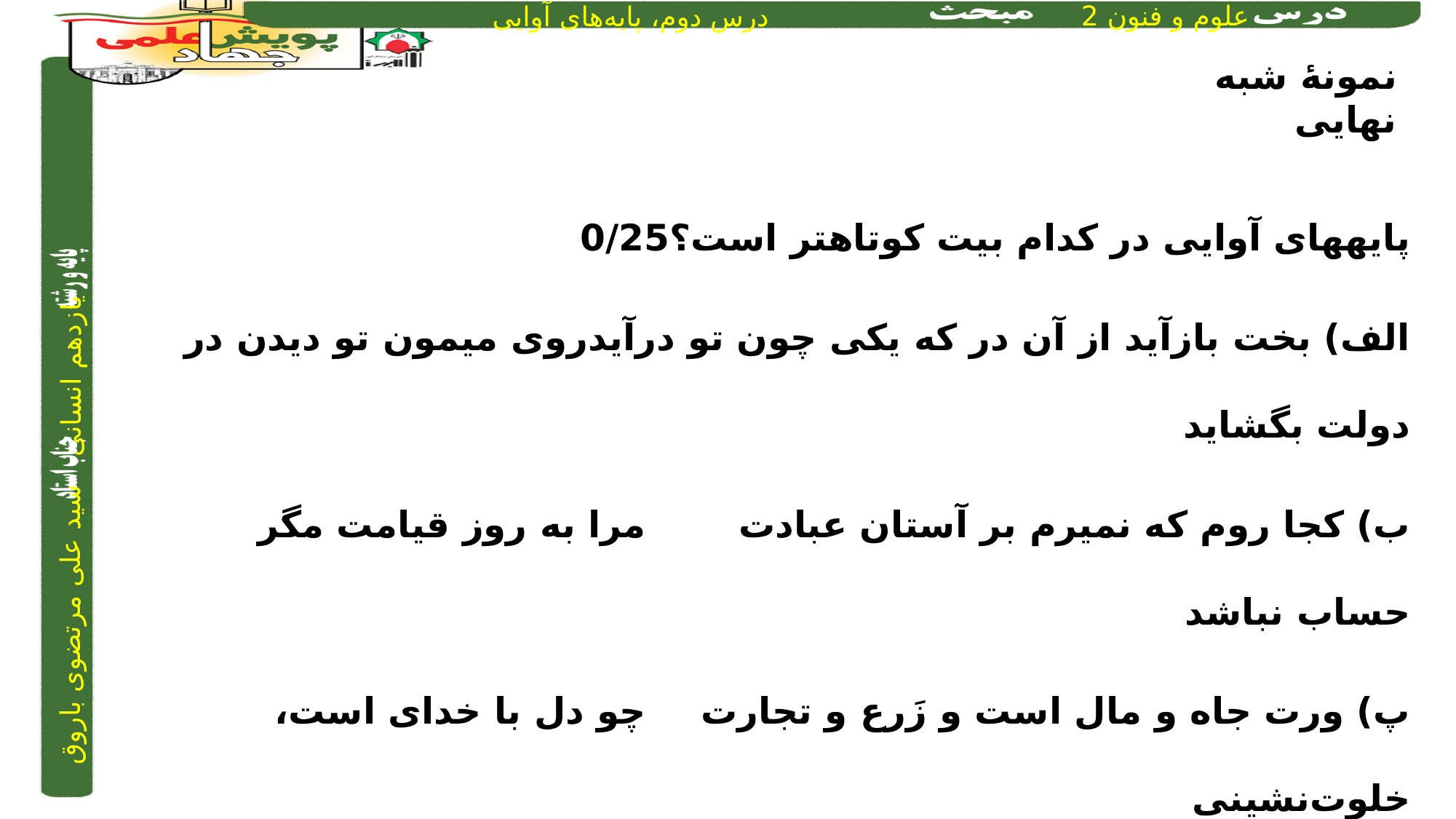

نمونۀ شبه نهایی
پایه­های آوایی در کدام بیت کوتاه­تر است؟	0/25
	الف) بخت بازآید از آن در که یکی چون تو درآید	روی میمون تو دیدن در دولت بگشاید
	ب) کجا روم که نمیرم بر آستان عبادت		مرا به روز قیامت مگر حساب نباشد
	پ) ورت جاه و مال است و زَرع و تجارت		چو دل با خدای است، خلوت‌نشینی

پاسخ: